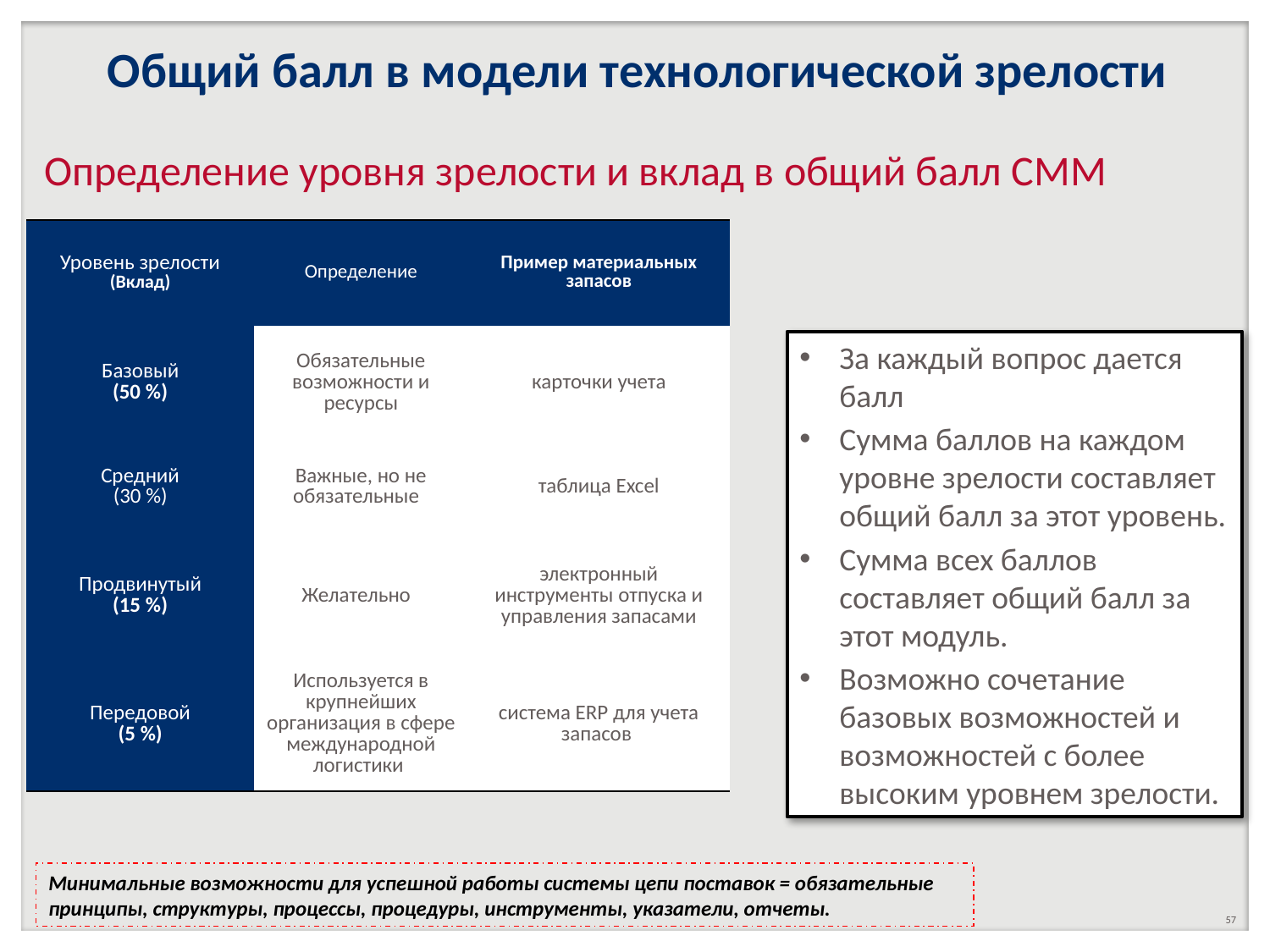

Общий балл в модели технологической зрелости
# Определение уровня зрелости и вклад в общий балл СММ
| Уровень зрелости (Вклад) | Определение | Пример материальных запасов |
| --- | --- | --- |
| Базовый (50 %) | Обязательные возможности и ресурсы | карточки учета |
| Средний (30 %) | Важные, но не обязательные | таблица Excel |
| Продвинутый (15 %) | Желательно | электронный инструменты отпуска и управления запасами |
| Передовой (5 %) | Используется в крупнейших организация в сфере международной логистики | система ERP для учета запасов |
За каждый вопрос дается балл
Сумма баллов на каждом уровне зрелости составляет общий балл за этот уровень.
Сумма всех баллов составляет общий балл за этот модуль.
Возможно сочетание базовых возможностей и возможностей с более высоким уровнем зрелости.
Минимальные возможности для успешной работы системы цепи поставок = обязательные принципы, структуры, процессы, процедуры, инструменты, указатели, отчеты.
57